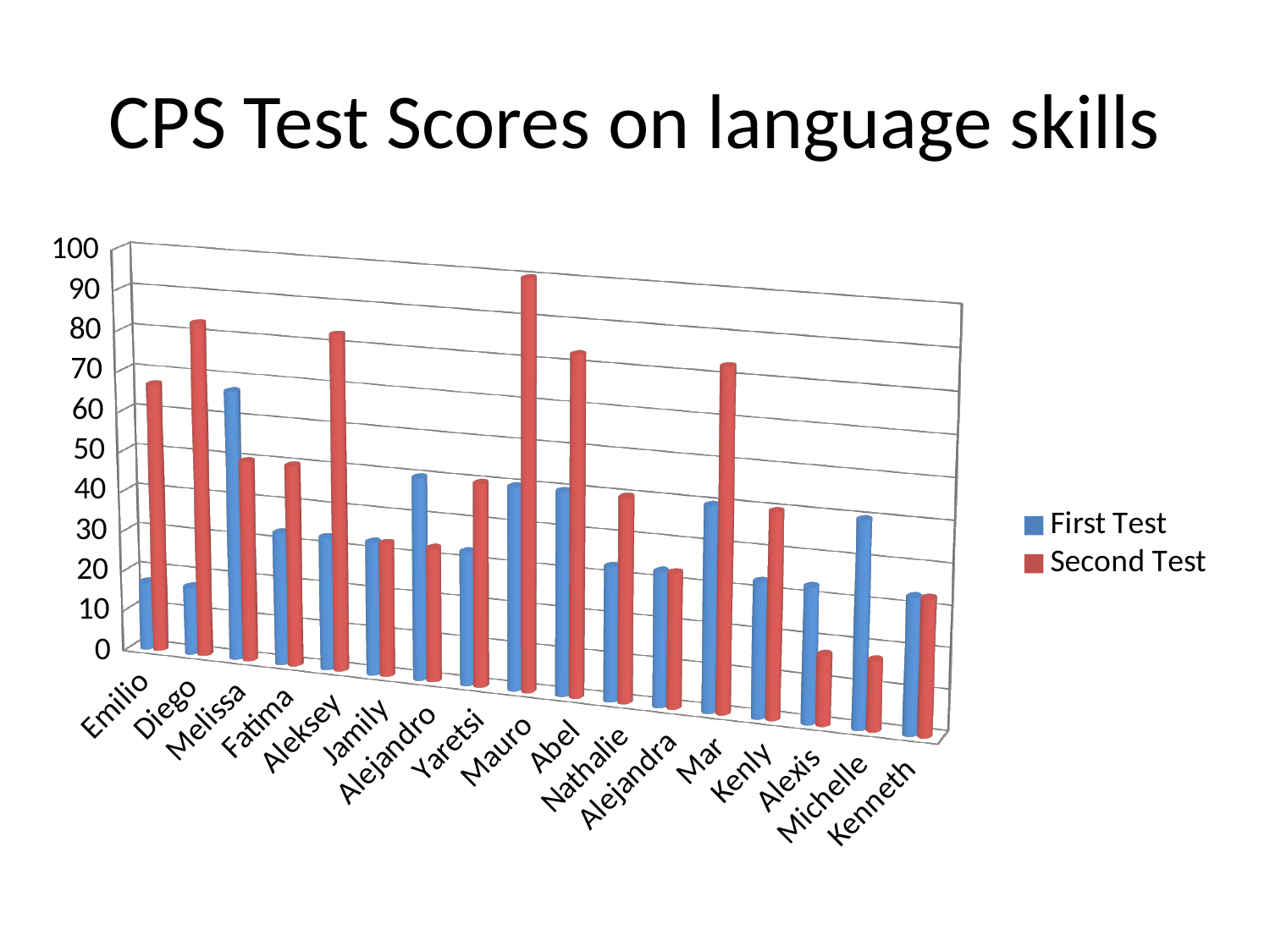

# CPS Test Scores on language skills

[unsupported chart]